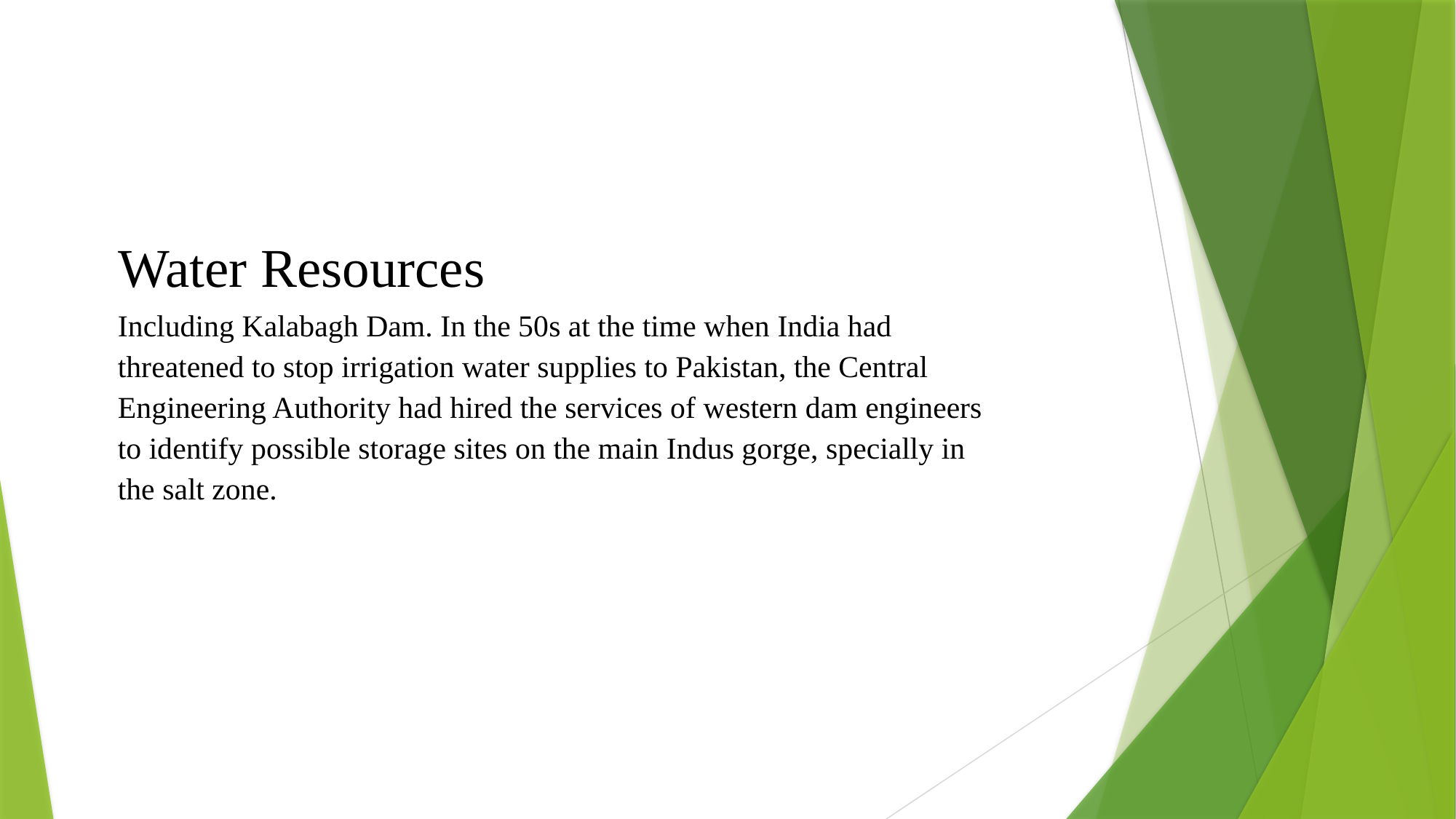

Water Resources
Including Kalabagh Dam. In the 50s at the time when India had threatened to stop irrigation water supplies to Pakistan, the Central Engineering Authority had hired the services of western dam engineers to identify possible storage sites on the main Indus gorge, specially in the salt zone.